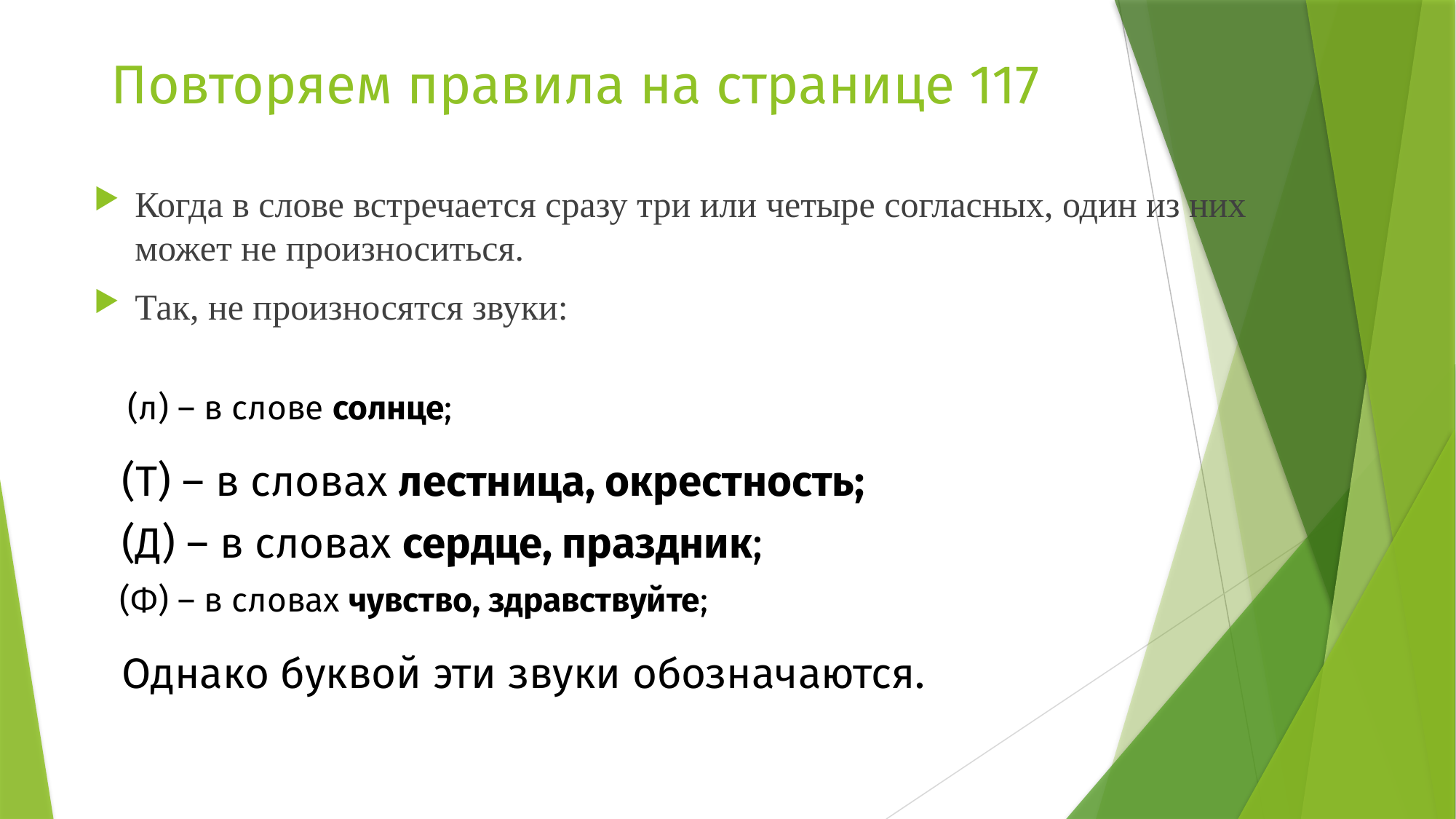

# Повторяем правила на странице 117
Когда в слове встречается сразу три или четыре согласных, один из них может не произноситься.
Так, не произносятся звуки:

(л) – в слове солнце;
 (Т) – в словах лестница, окрестность;
 (Д) – в словах сердце, праздник;
 (Ф) – в словах чувство, здравствуйте;
 Однако буквой эти звуки обозначаются.